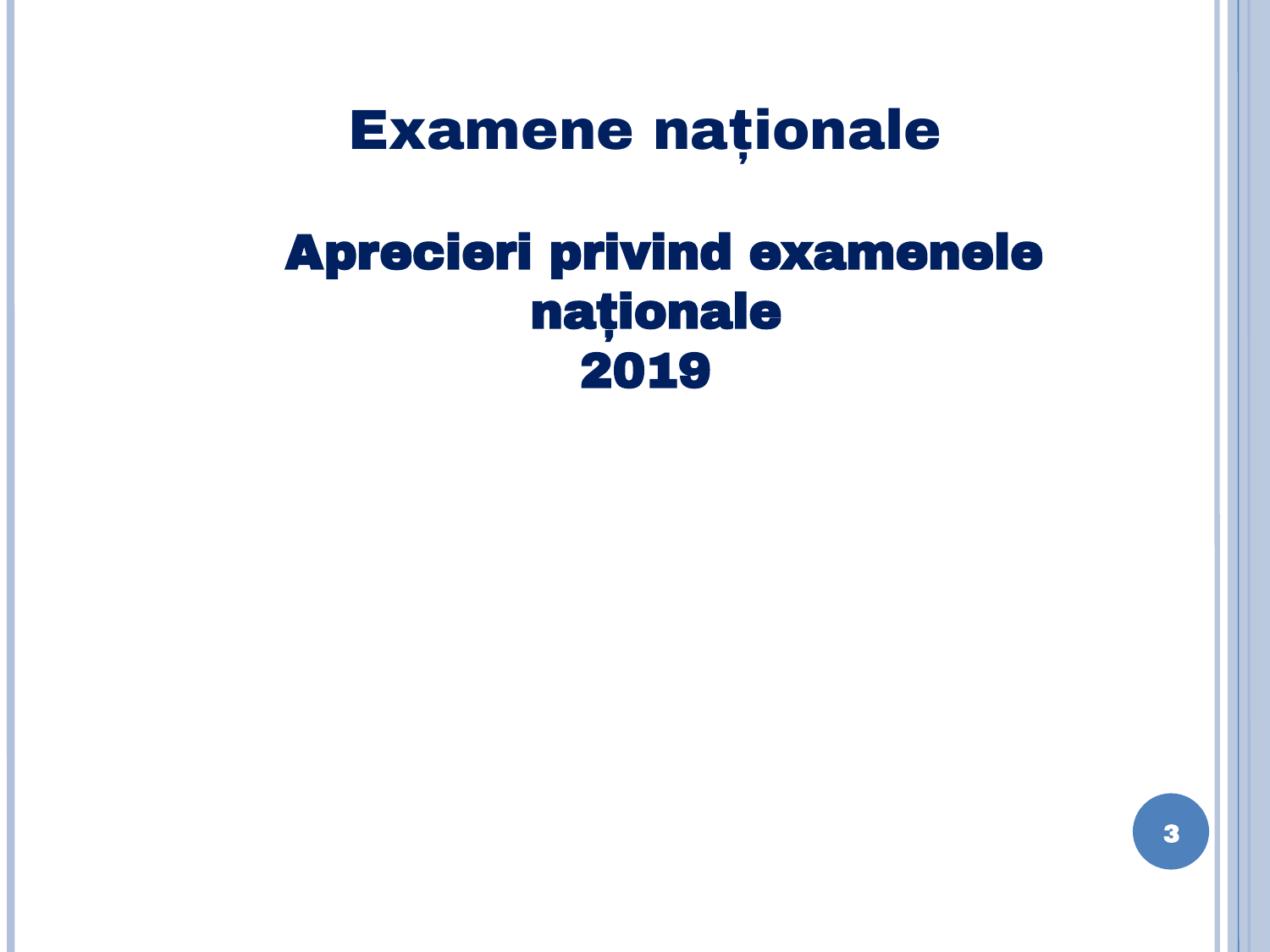

Examene naţionale

	Aprecieri privind examenele naţionale
2019

3